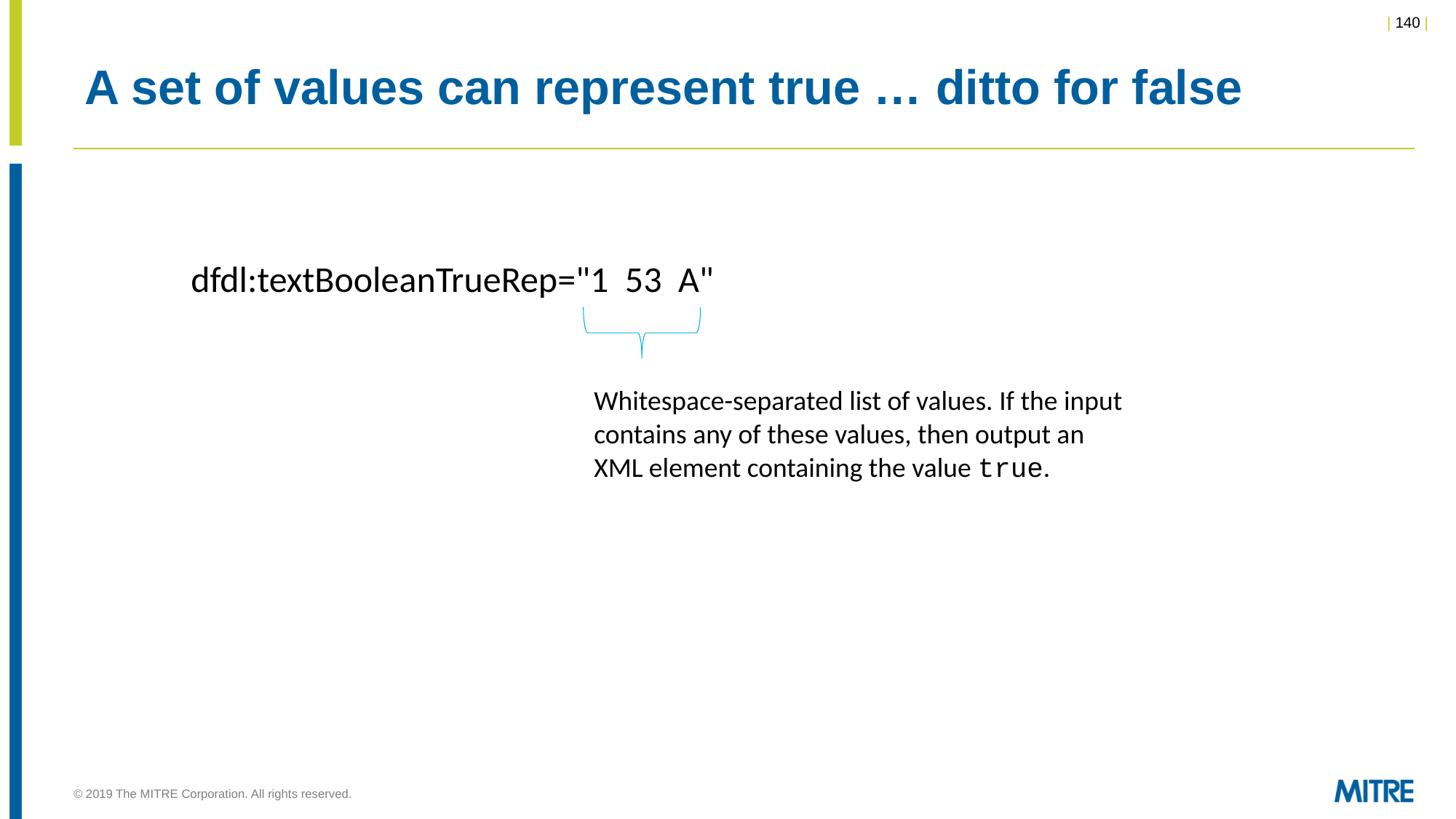

# A set of values can represent true … ditto for false
dfdl:textBooleanTrueRep="1  53  A"

Whitespace-separated list of values. If the input contains any of these values, then output an XML element containing the value true.
© 2019 The MITRE Corporation. All rights reserved.